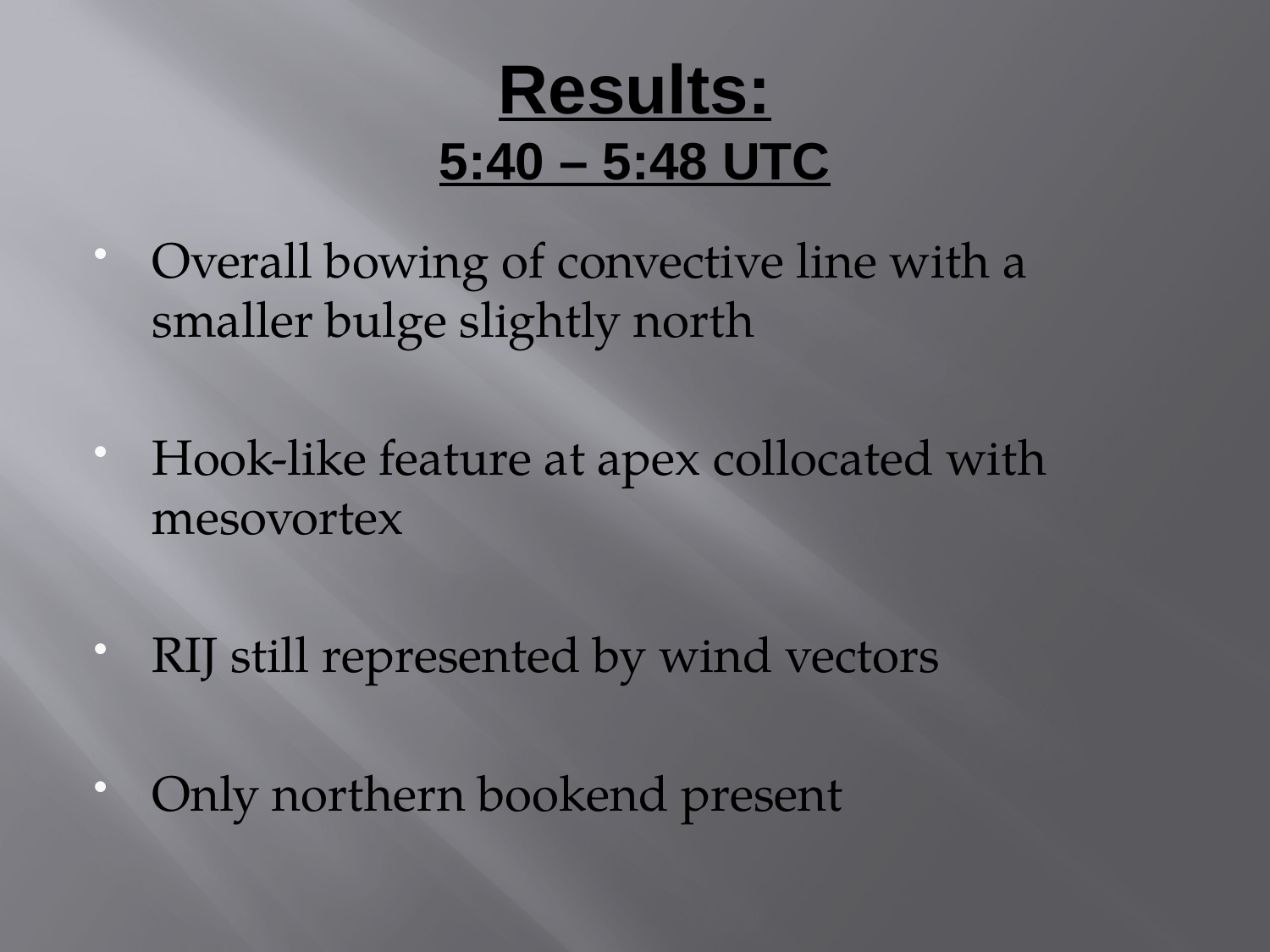

# Results: 5:40 – 5:48 UTC
Overall bowing of convective line with a smaller bulge slightly north

Hook-like feature at apex collocated with mesovortex

RIJ still represented by wind vectors

Only northern bookend present